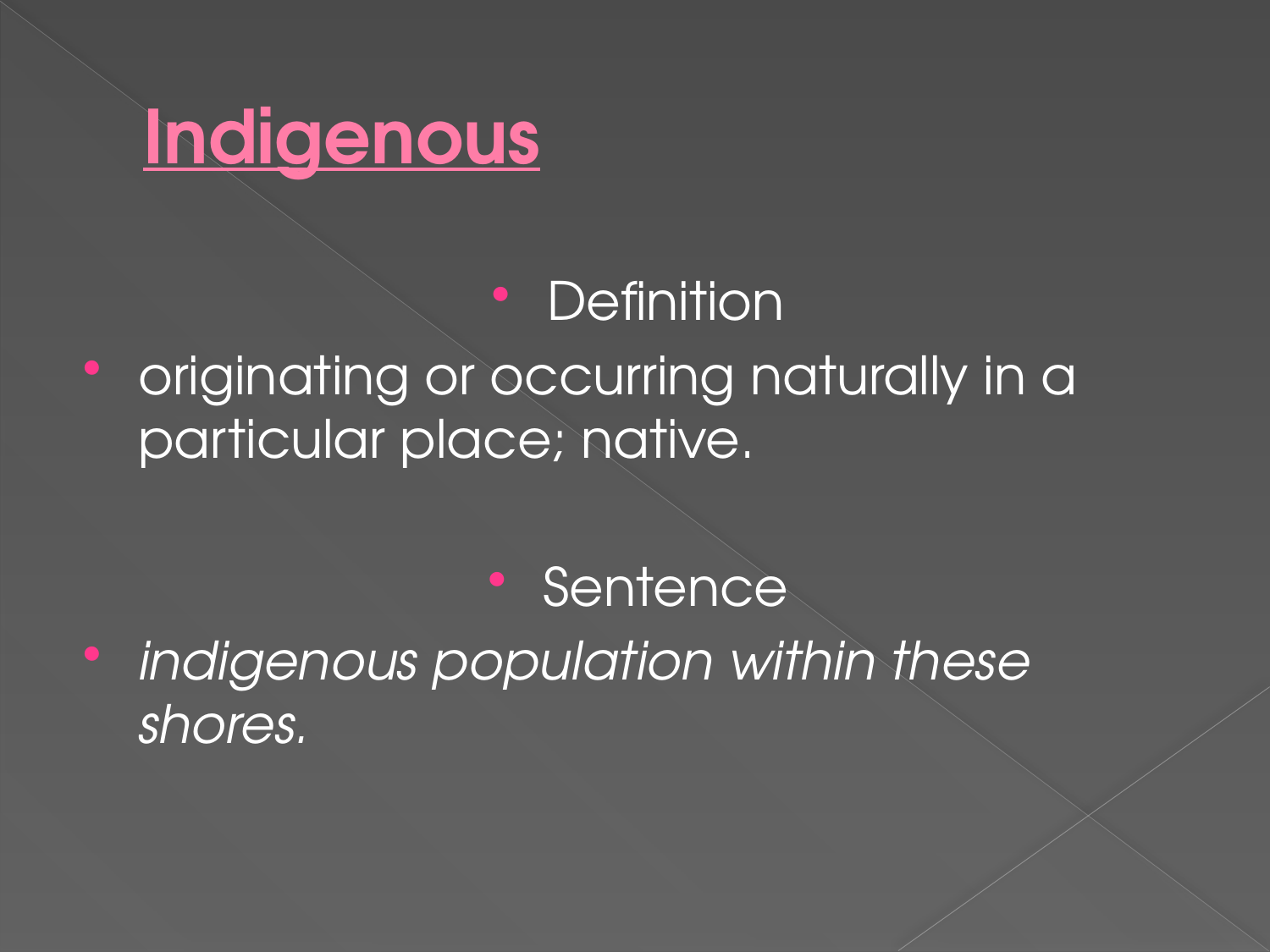

# Indigenous
Definition
originating or occurring naturally in a particular place; native.

Sentence
indigenous population within these shores.